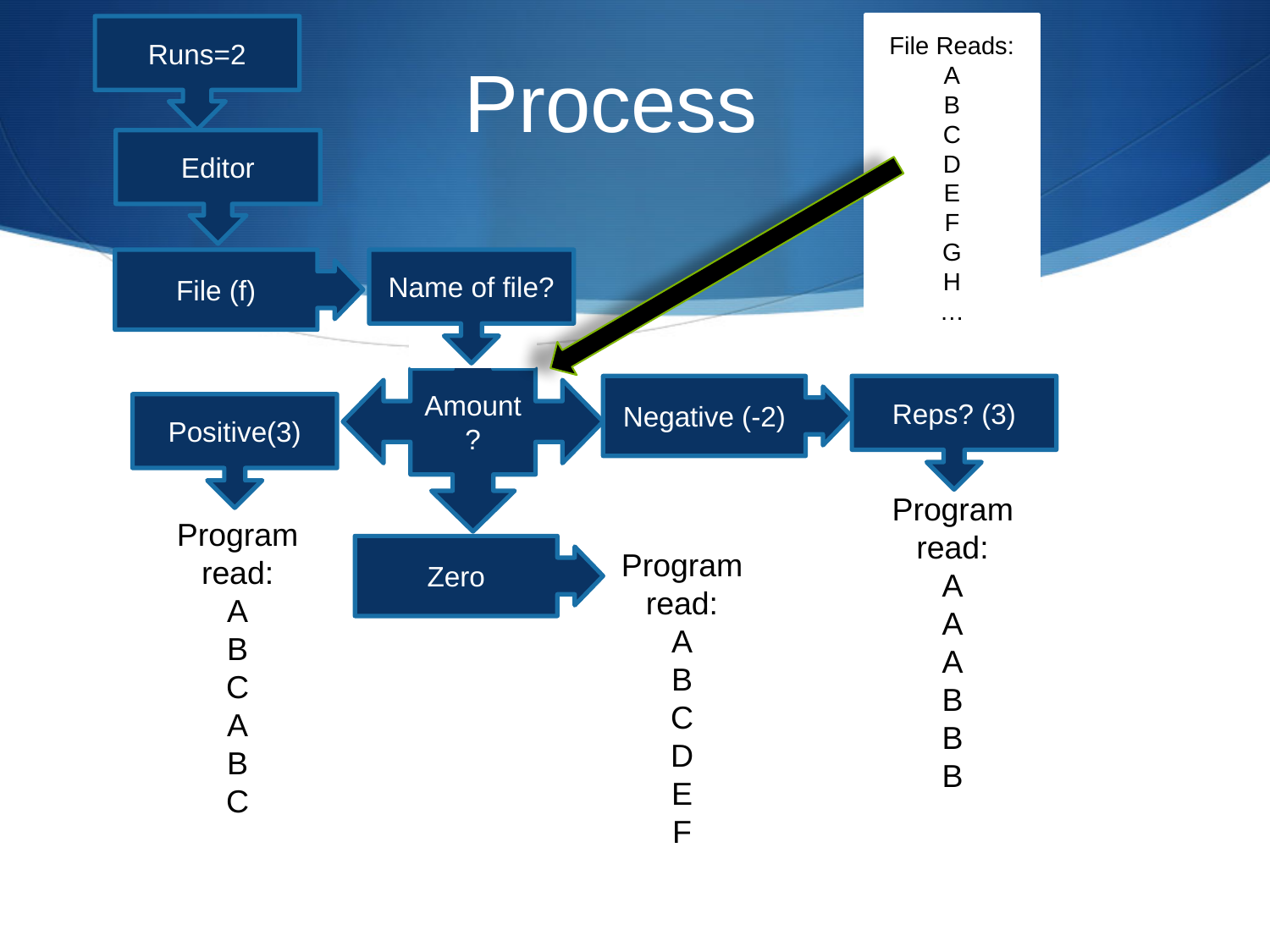

# Process
File Reads:
A
B
C
D
E
F
G
H
…
Runs=2
Editor

File (f)
Name of file?

Amount?
Negative (-2)
Reps? (3)
Positive(3)
Program read:
A
B
C
A
B
C
Program read:
A
A
A
B
B
B
Zero
Program read:
A
B
C
D
E
F